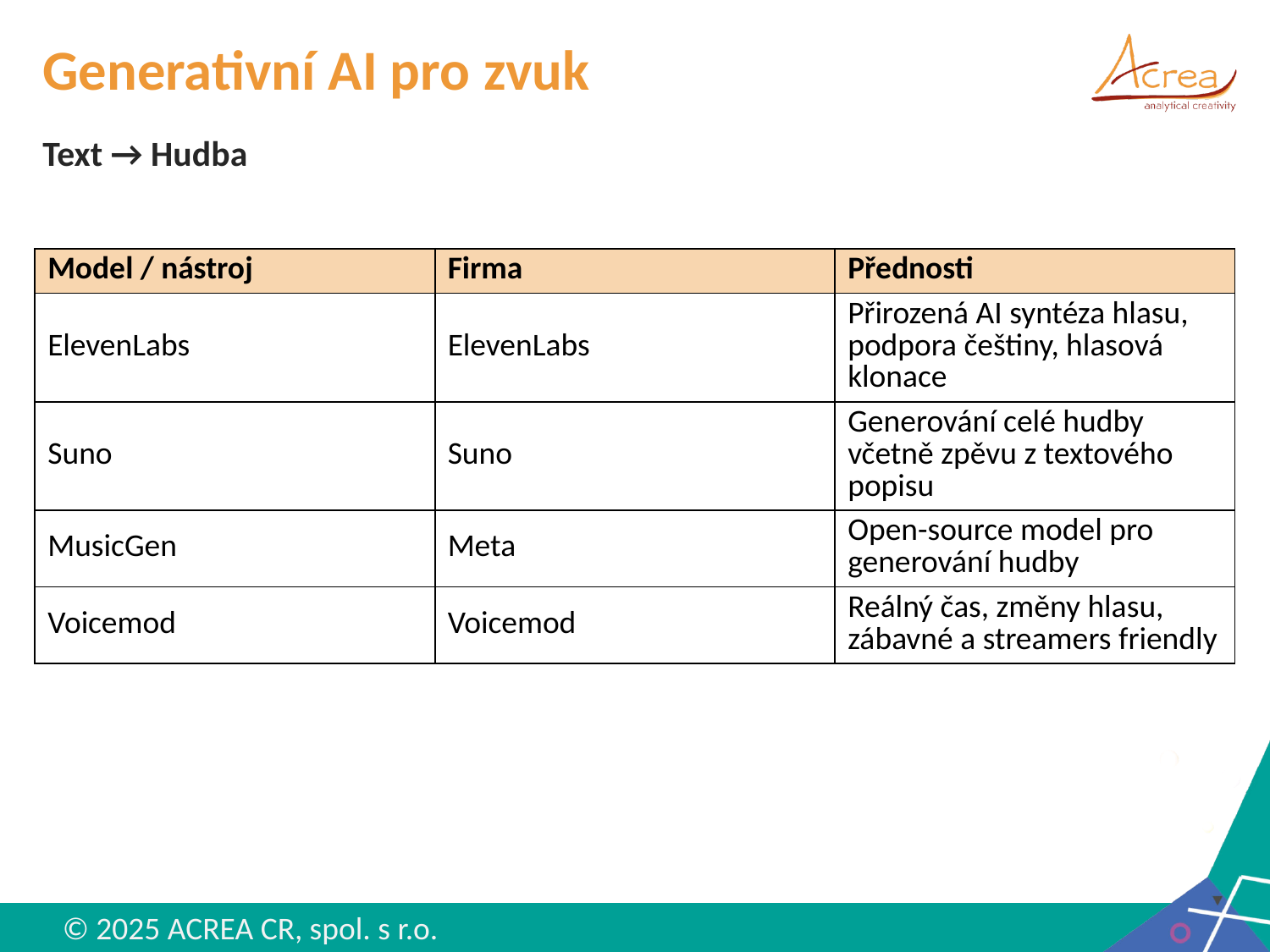

# Generativní AI pro zvuk
Text → Hudba

| Model / nástroj | Firma | Přednosti |
| --- | --- | --- |
| ElevenLabs | ElevenLabs | Přirozená AI syntéza hlasu, podpora češtiny, hlasová klonace |
| Suno | Suno | Generování celé hudby včetně zpěvu z textového popisu |
| MusicGen | Meta | Open-source model pro generování hudby |
| Voicemod | Voicemod | Reálný čas, změny hlasu, zábavné a streamers friendly |